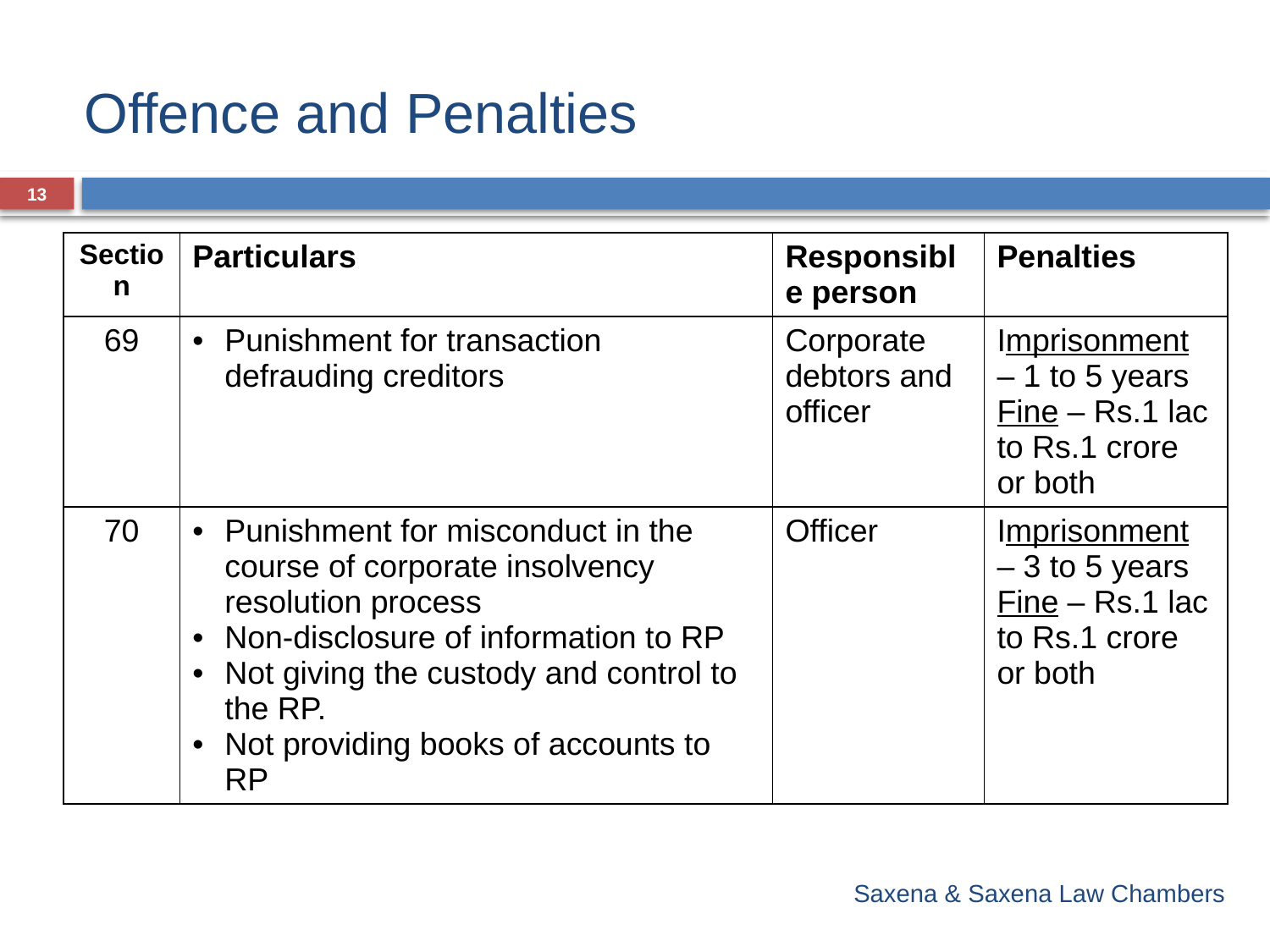

# Offence and Penalties
13

| Section | Particulars | Responsible person | Penalties |
| --- | --- | --- | --- |
| 69 | Punishment for transaction defrauding creditors | Corporate debtors and officer | Imprisonment – 1 to 5 years Fine – Rs.1 lac to Rs.1 crore or both |
| 70 | Punishment for misconduct in the course of corporate insolvency resolution process Non-disclosure of information to RP Not giving the custody and control to the RP. Not providing books of accounts to RP | Officer | Imprisonment – 3 to 5 years Fine – Rs.1 lac to Rs.1 crore or both |
Saxena & Saxena Law Chambers